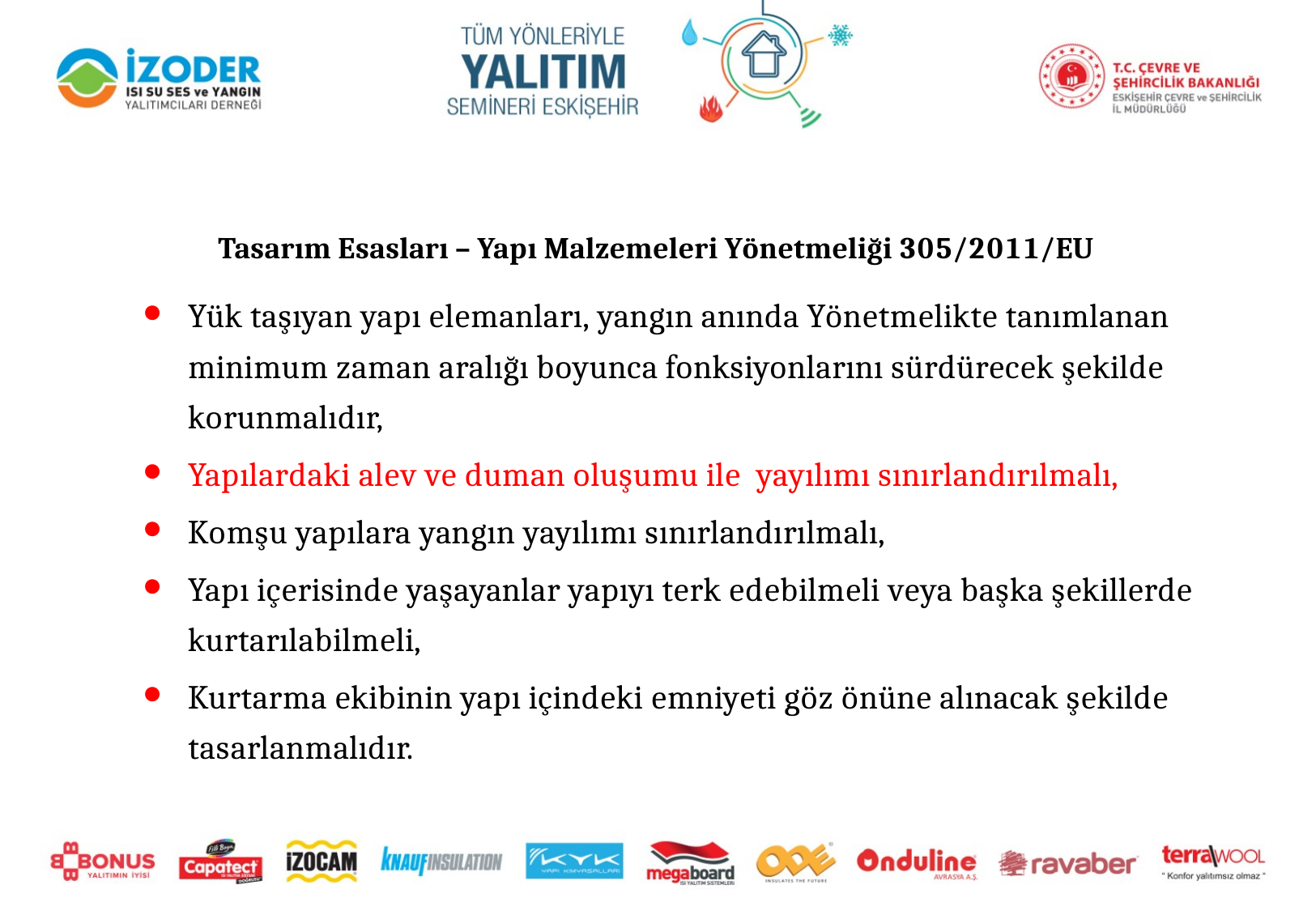

Tasarım Esasları – Yapı Malzemeleri Yönetmeliği 305/2011/EU
Yük taşıyan yapı elemanları, yangın anında Yönetmelikte tanımlanan minimum zaman aralığı boyunca fonksiyonlarını sürdürecek şekilde korunmalıdır,
Yapılardaki alev ve duman oluşumu ile  yayılımı sınırlandırılmalı,
Komşu yapılara yangın yayılımı sınırlandırılmalı,
Yapı içerisinde yaşayanlar yapıyı terk edebilmeli veya başka şekillerde kurtarılabilmeli,
Kurtarma ekibinin yapı içindeki emniyeti göz önüne alınacak şekilde tasarlanmalıdır.